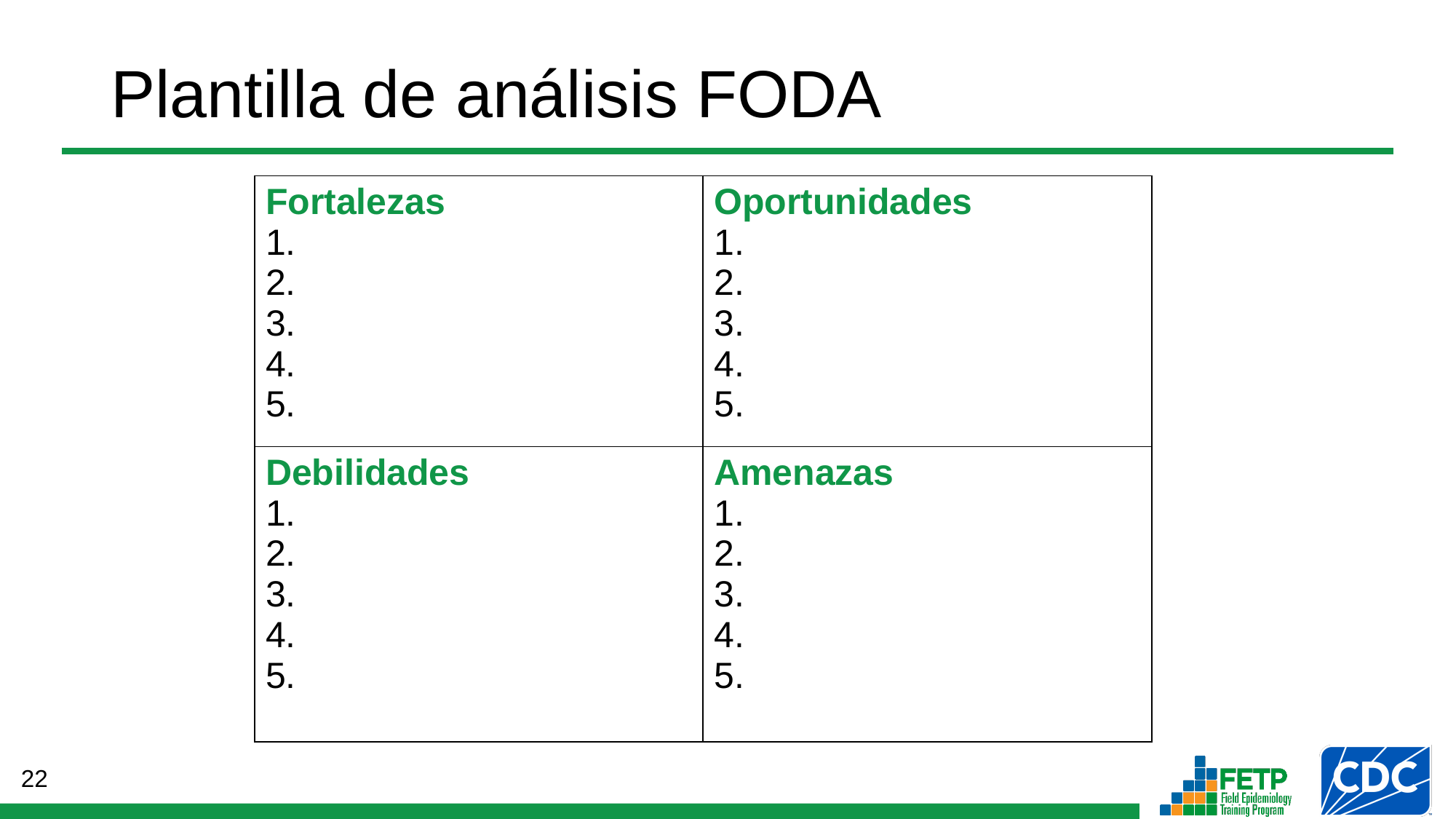

# Plantilla de análisis FODA
| Fortalezas 1. 2. 3. 4. 5. | Oportunidades 1. 2. 3. 4. 5. |
| --- | --- |
| Debilidades 1. 2. 3. 4. 5. | Amenazas 1. 2. 3. 4. 5. |